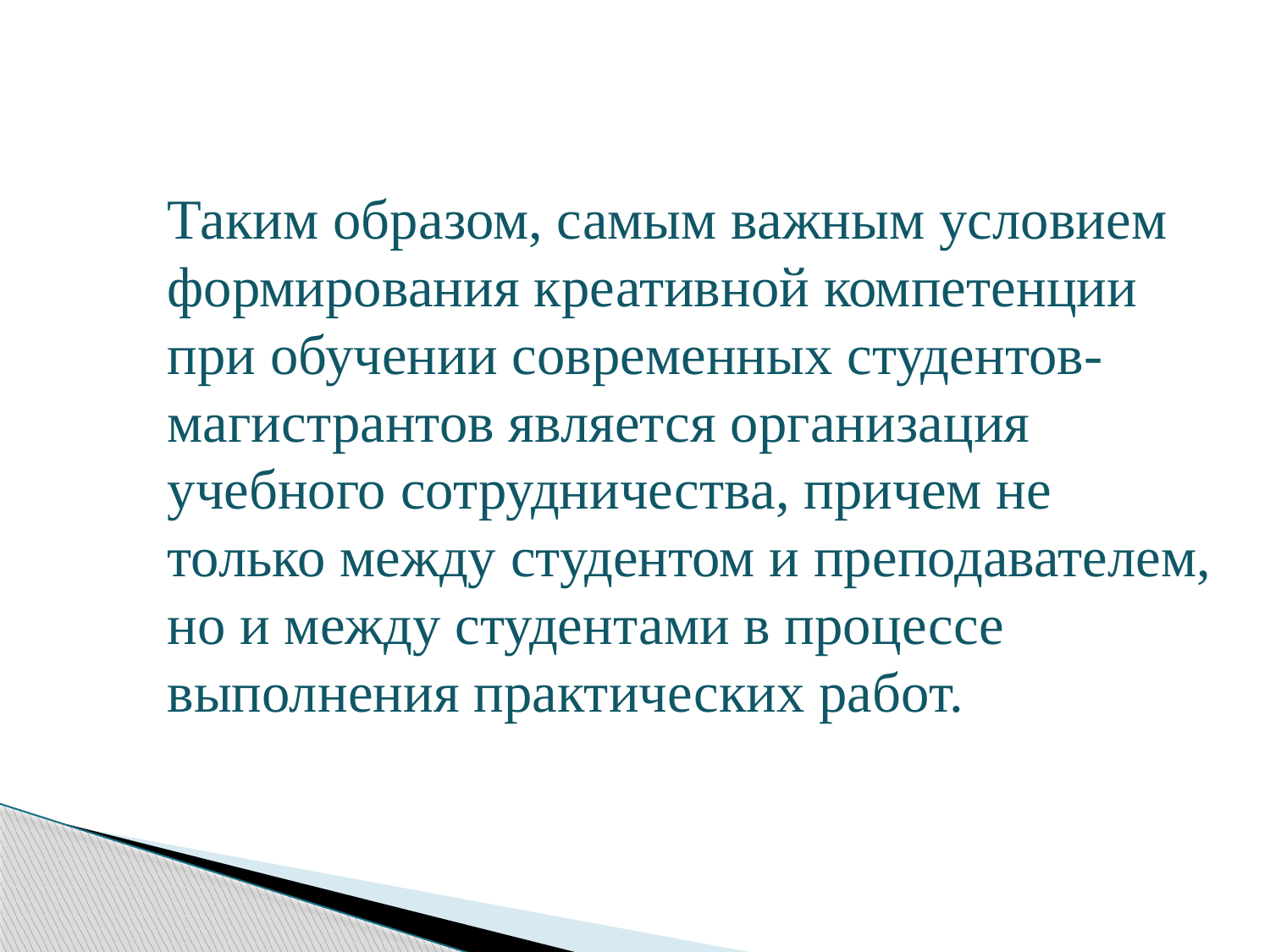

Таким образом, самым важным условием формирования креативной компетенции при обучении современных студентов- магистрантов является организация учебного сотрудничества, причем не только между студентом и преподавателем, но и между студентами в процессе выполнения практических работ.